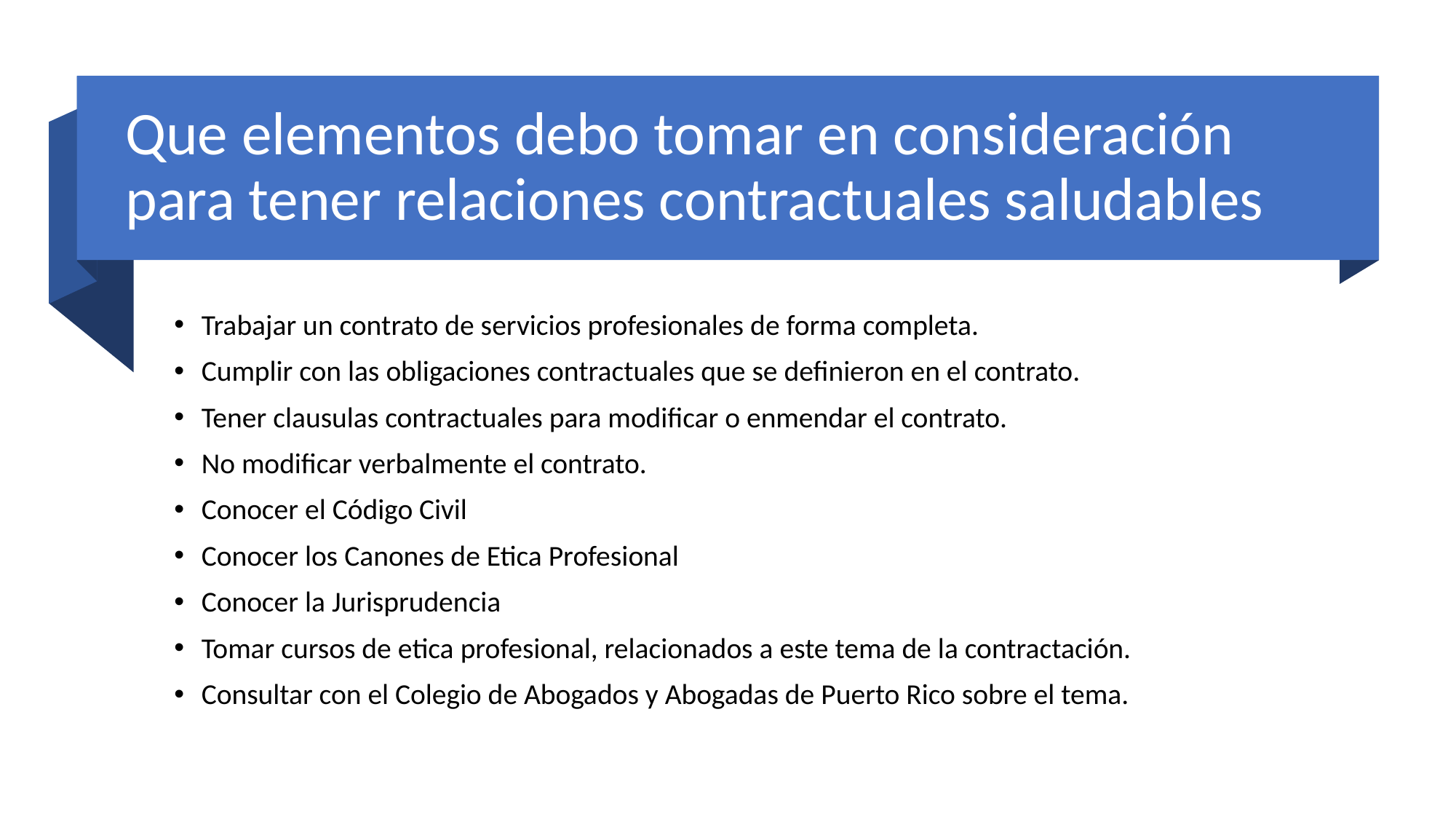

# Que elementos debo tomar en consideración para tener relaciones contractuales saludables

Trabajar un contrato de servicios profesionales de forma completa.
Cumplir con las obligaciones contractuales que se definieron en el contrato.
Tener clausulas contractuales para modificar o enmendar el contrato.
No modificar verbalmente el contrato.
Conocer el Código Civil
Conocer los Canones de Etica Profesional
Conocer la Jurisprudencia
Tomar cursos de etica profesional, relacionados a este tema de la contractación.
Consultar con el Colegio de Abogados y Abogadas de Puerto Rico sobre el tema.